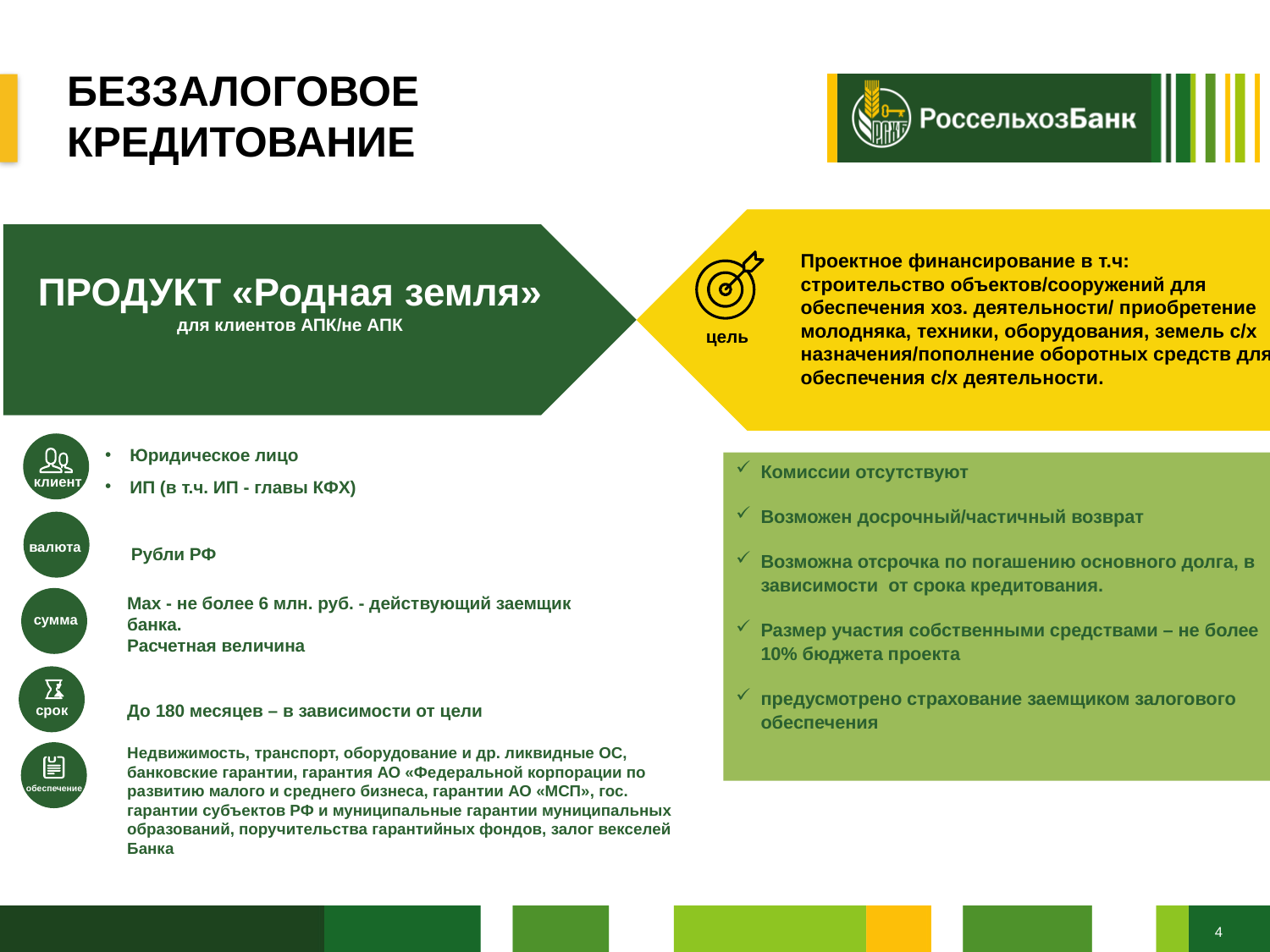

# БЕЗЗАЛОГОВОЕ КРЕДИТОВАНИЕ

Проектное финансирование в т.ч: строительство объектов/сооружений для обеспечения хоз. деятельности/ приобретение молодняка, техники, оборудования, земель с/х назначения/пополнение оборотных средств для обеспечения с/х деятельности.

ПРОДУКТ «Родная земля»
для клиентов АПК/не АПК

цель
  Юридическое лицо
  ИП (в т.ч. ИП - главы КФХ)

клиент
Комиссии отсутствуют
Возможен досрочный/частичный возврат
Возможна отсрочка по погашению основного долга, в зависимости  от срока кредитования.
Размер участия собственными средствами – не более 10% бюджета проекта
предусмотрено страхование заемщиком залогового обеспечения

 Рубли РФ

валюта

сумма

Max - не более 6 млн. руб. - действующий заемщик банка.
Расчетная величина

срок

До 180 месяцев – в зависимости от цели

обеспечение

Недвижимость, транспорт, оборудование и др. ликвидные ОС, банковские гарантии, гарантия АО «Федеральной корпорации по развитию малого и среднего бизнеса, гарантии АО «МСП», гос. гарантии субъектов РФ и муниципальные гарантии муниципальных образований, поручительства гарантийных фондов, залог векселей Банка
4